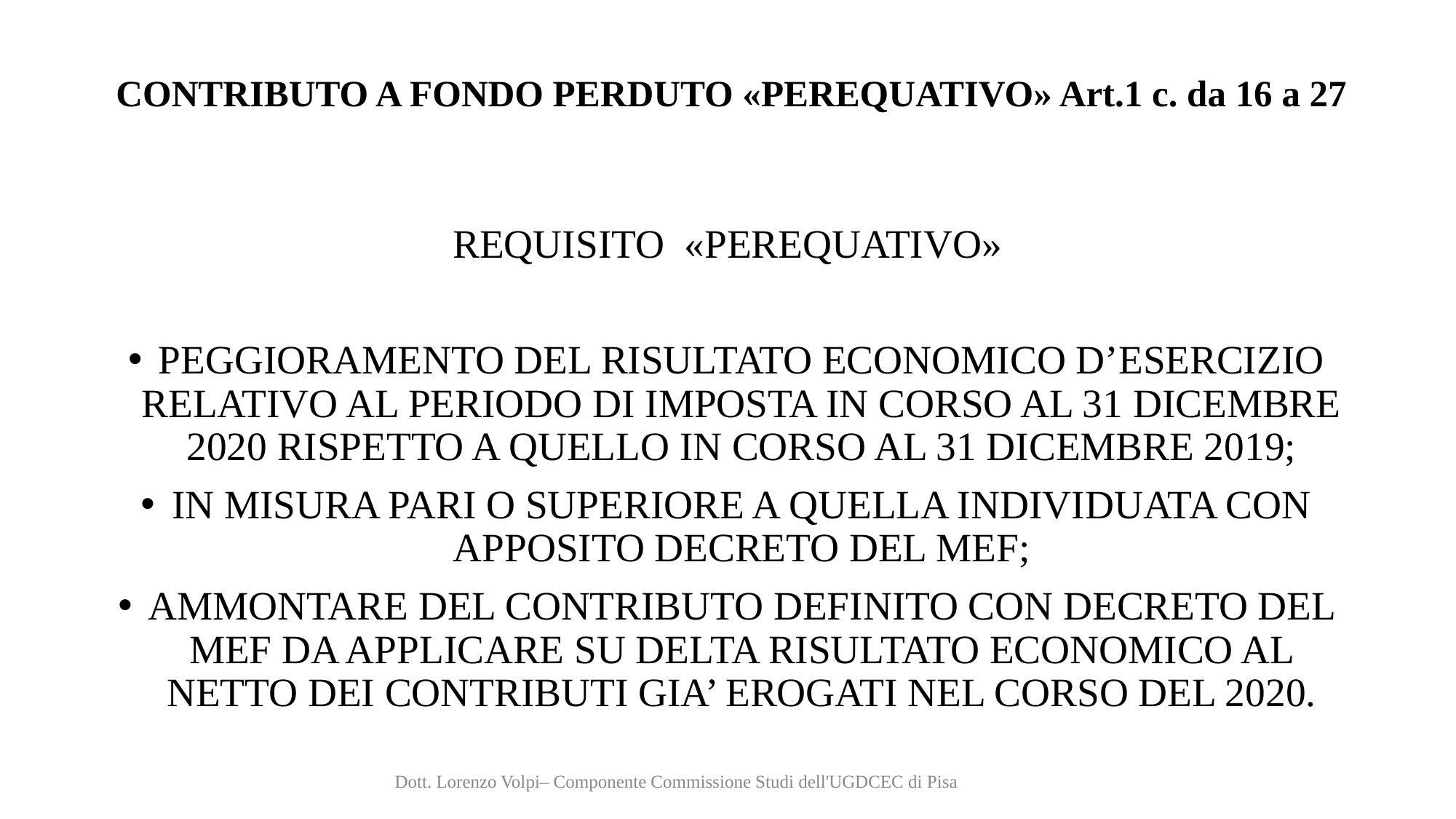

CONTRIBUTO A FONDO PERDUTO «PEREQUATIVO» Art.1 c. da 16 a 27

REQUISITO  «PEREQUATIVO»

PEGGIORAMENTO DEL RISULTATO ECONOMICO D’ESERCIZIO RELATIVO AL PERIODO DI IMPOSTA IN CORSO AL 31 DICEMBRE 2020 RISPETTO A QUELLO IN CORSO AL 31 DICEMBRE 2019;
IN MISURA PARI O SUPERIORE A QUELLA INDIVIDUATA CON APPOSITO DECRETO DEL MEF;
AMMONTARE DEL CONTRIBUTO DEFINITO CON DECRETO DEL MEF DA APPLICARE SU DELTA RISULTATO ECONOMICO AL NETTO DEI CONTRIBUTI GIA’ EROGATI NEL CORSO DEL 2020.
Dott. Lorenzo Volpi– Componente Commissione Studi dell'UGDCEC di Pisa